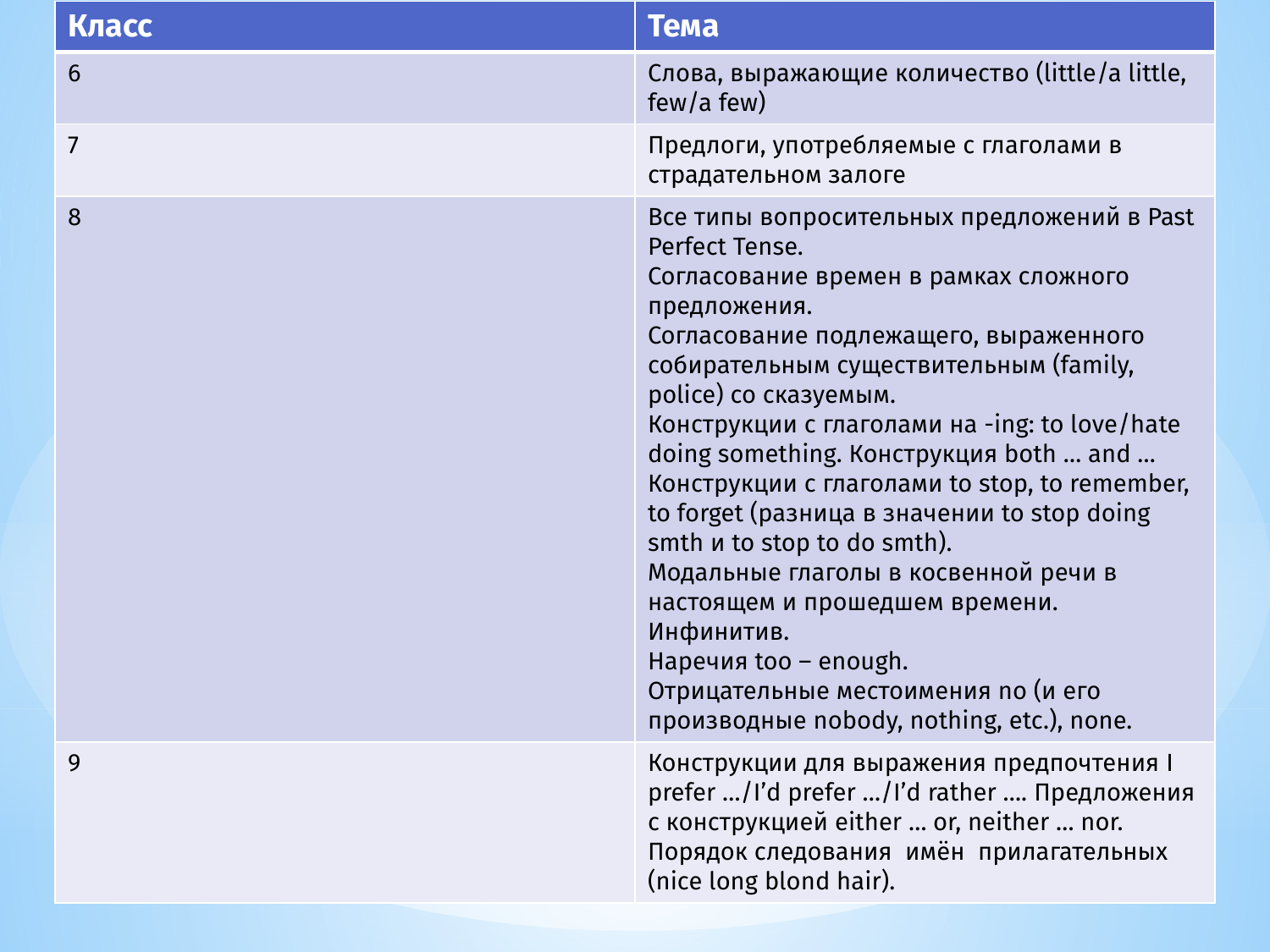

| Класс | Тема |
| --- | --- |
| 6 | Слова, выражающие количество (little/a little, few/a few) |
| 7 | Предлоги, употребляемые с глаголами в страдательном залоге |
| 8 | Все типы вопросительных предложений в Past Perfect Tense. Согласование времен в рамках сложного предложения. Согласование подлежащего, выраженного собирательным существительным (family, police) со сказуемым. Конструкции с глаголами на -ing: to love/hate doing something. Конструкция both … and … Конструкции c глаголами to stop, to remember, to forget (разница в значении to stop doing smth и to stop to do smth). Модальные глаголы в косвенной речи в настоящем и прошедшем времени. Инфинитив. Наречия too – enough. Отрицательные местоимения no (и его производные nobody, nothing, etc.), none. |
| 9 | Конструкции для выражения предпочтения I prefer …/I’d prefer …/I’d rather …. Предложения с конструкцией either … or, neither … nor. Порядок следования имён прилагательных (nice long blond hair). |